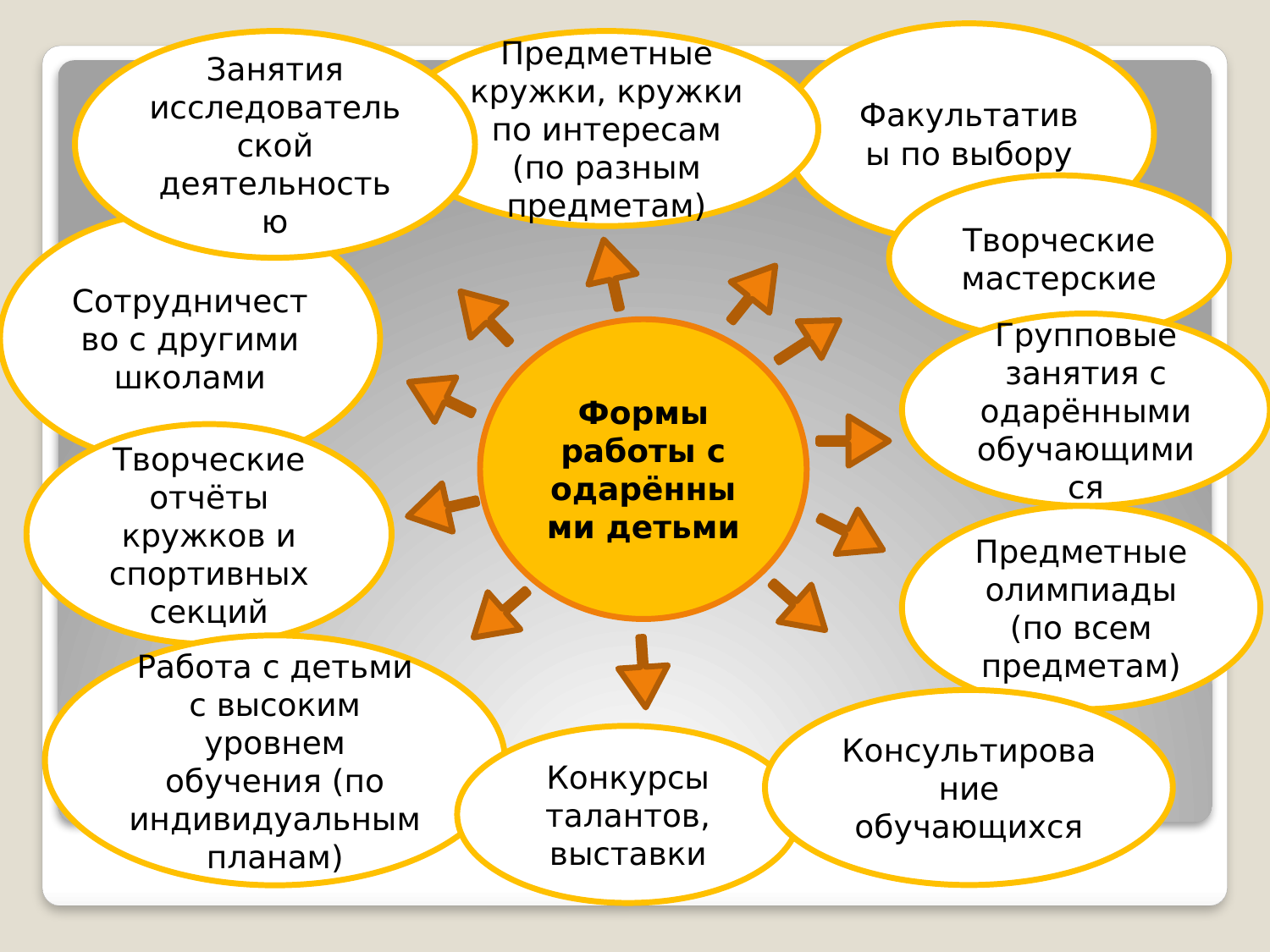

Факультативы по выбору
Занятия исследовательской деятельностью
Предметные кружки, кружки по интересам (по разным предметам)
#
Творческие мастерские
Сотрудничество с другими школами

Групповые занятия с одарёнными обучающимися

Формы работы с одарёнными детьми

Творческие отчёты кружков и спортивных секций

Предметные олимпиады (по всем предметам)

Работа с детьми с высоким уровнем обучения (по индивидуальным планам)

Консультирование обучающихся
Конкурсы талантов, выставки